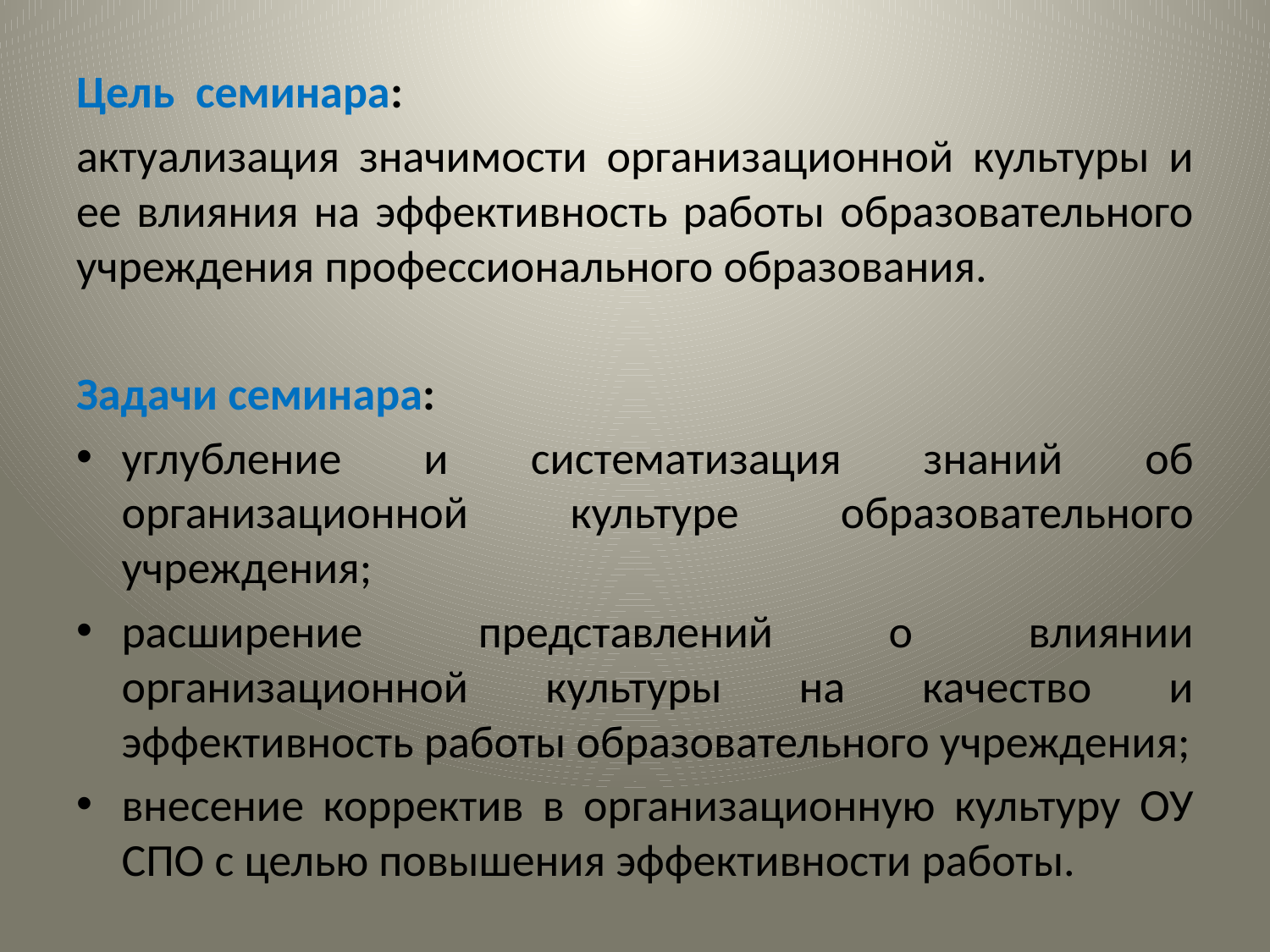

Цель  семинара:
актуализация значимости организационной культуры и ее влияния на эффективность работы образовательного учреждения профессионального образования.

Задачи семинара:
углубление и систематизация знаний об организационной культуре образовательного учреждения;
расширение представлений о влиянии организационной культуры на качество и эффективность работы образовательного учреждения;
внесение корректив в организационную культуру ОУ СПО с целью повышения эффективности работы.